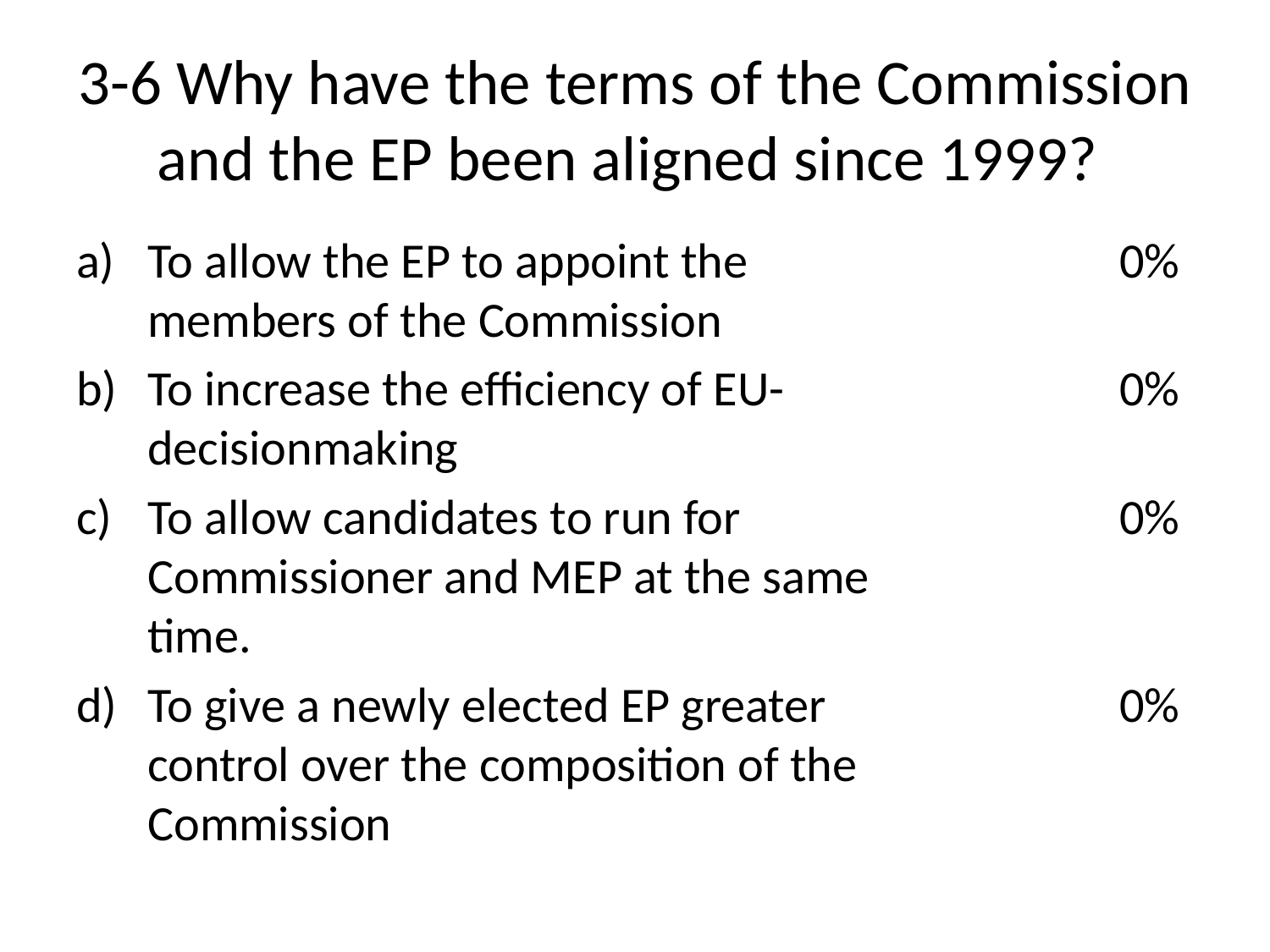

# 3-6 Why have the terms of the Commission and the EP been aligned since 1999?
To allow the EP to appoint the members of the Commission
To increase the efficiency of EU-decisionmaking
To allow candidates to run for Commissioner and MEP at the same time.
To give a newly elected EP greater control over the composition of the Commission
0%
0%
0%
0%